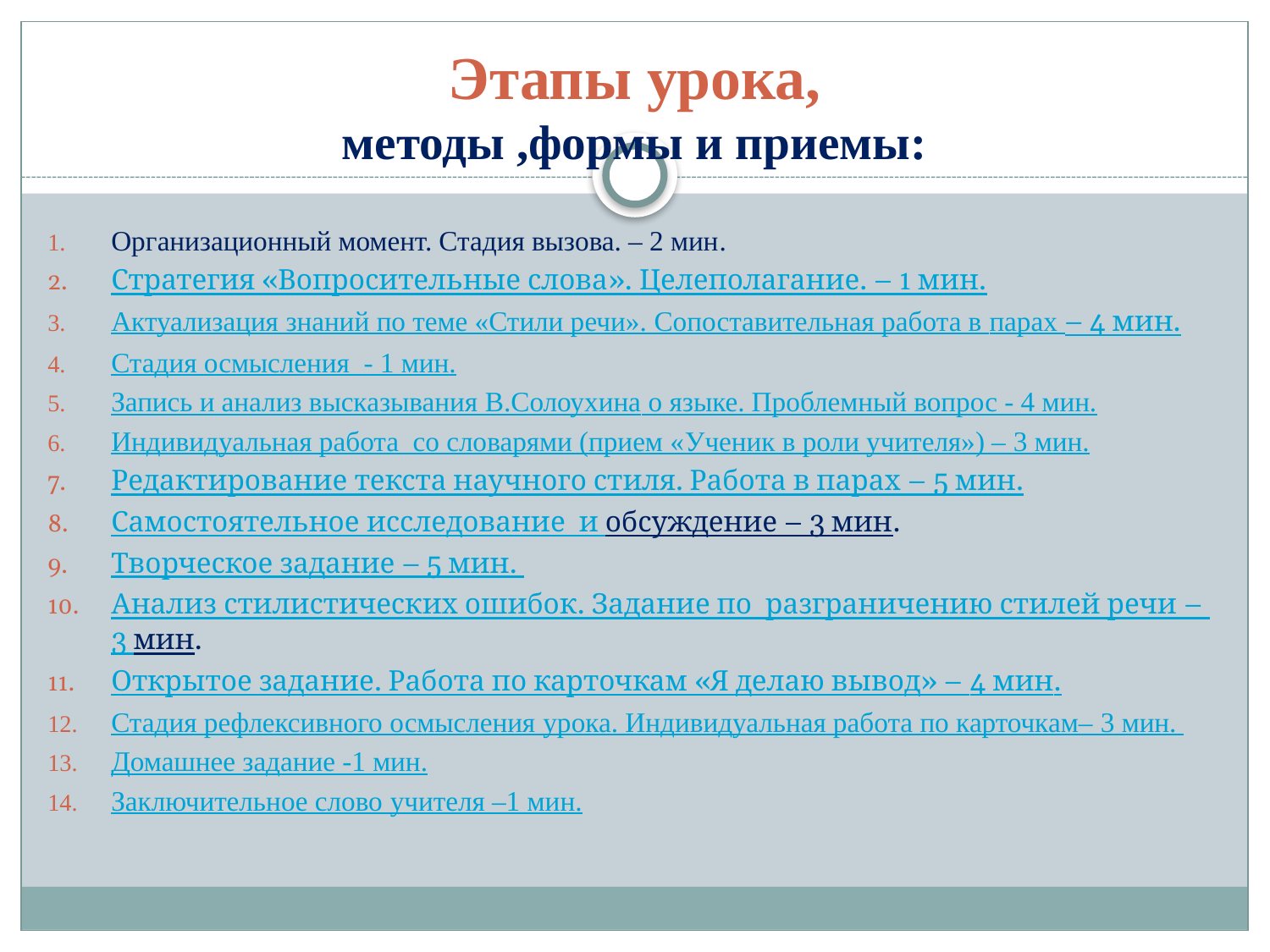

# Этапы урока, методы ,формы и приемы:
Организационный момент. Стадия вызова. – 2 мин.
Стратегия «Вопросительные слова». Целеполагание. – 1 мин.
Актуализация знаний по теме «Стили речи». Сопоставительная работа в парах – 4 мин.
Стадия осмысления  - 1 мин.
Запись и анализ высказывания В.Солоухина о языке. Проблемный вопрос - 4 мин.
Индивидуальная работа  со словарями (прием «Ученик в роли учителя») – 3 мин.
Редактирование текста научного стиля. Работа в парах – 5 мин.
Самостоятельное исследование  и обсуждение – 3 мин.
Творческое задание – 5 мин.
Анализ стилистических ошибок. Задание по  разграничению стилей речи – 3 мин.
Открытое задание. Работа по карточкам «Я делаю вывод» – 4 мин.
Стадия рефлексивного осмысления урока. Индивидуальная работа по карточкам– 3 мин.
Домашнее задание -1 мин.
Заключительное слово учителя –1 мин.